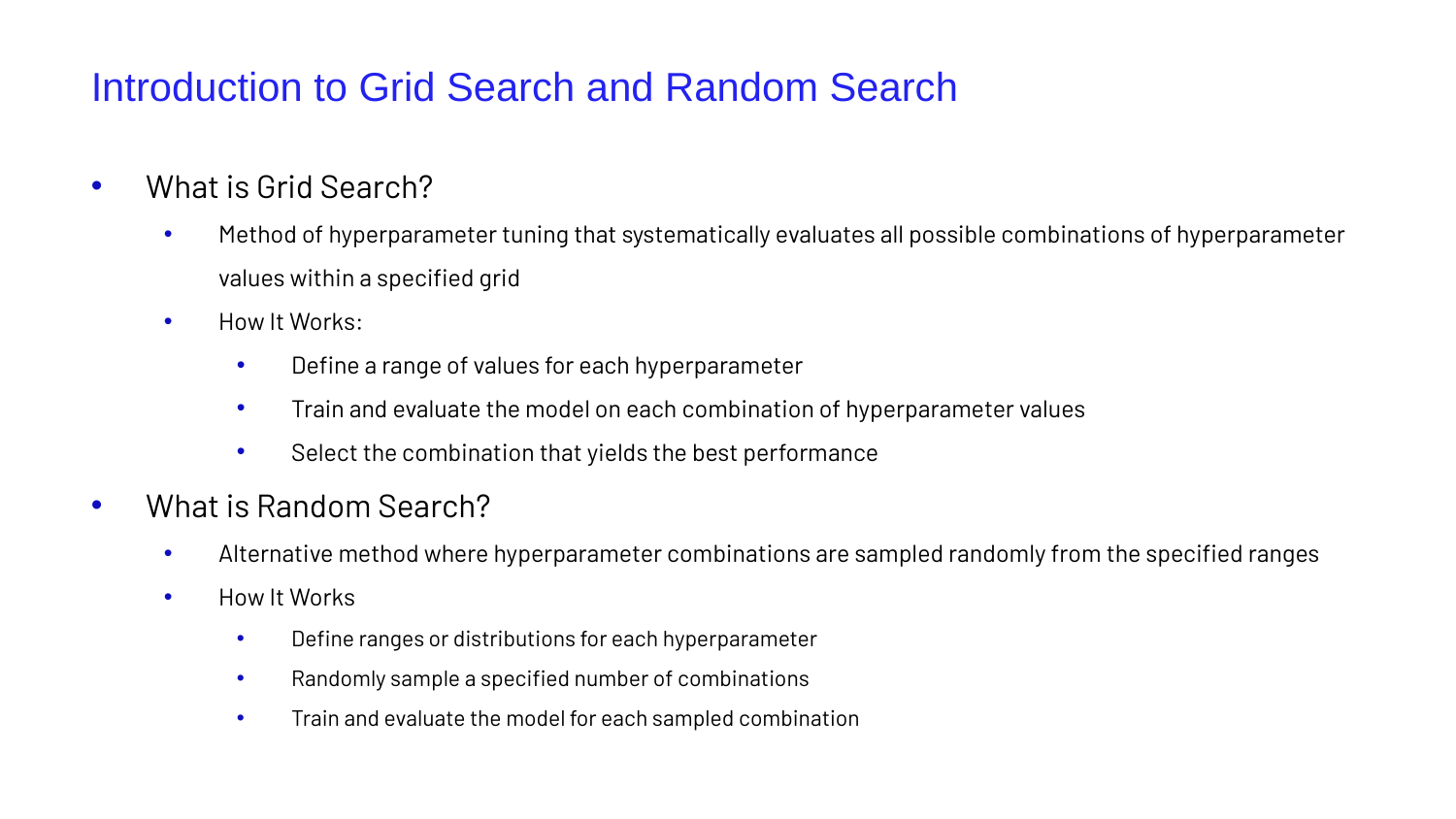

Introduction to Grid Search and Random Search
What is Grid Search?
Method of hyperparameter tuning that systematically evaluates all possible combinations of hyperparameter values within a specified grid
How It Works:
Define a range of values for each hyperparameter
Train and evaluate the model on each combination of hyperparameter values
Select the combination that yields the best performance
What is Random Search?
Alternative method where hyperparameter combinations are sampled randomly from the specified ranges
How It Works
Define ranges or distributions for each hyperparameter
Randomly sample a specified number of combinations
Train and evaluate the model for each sampled combination